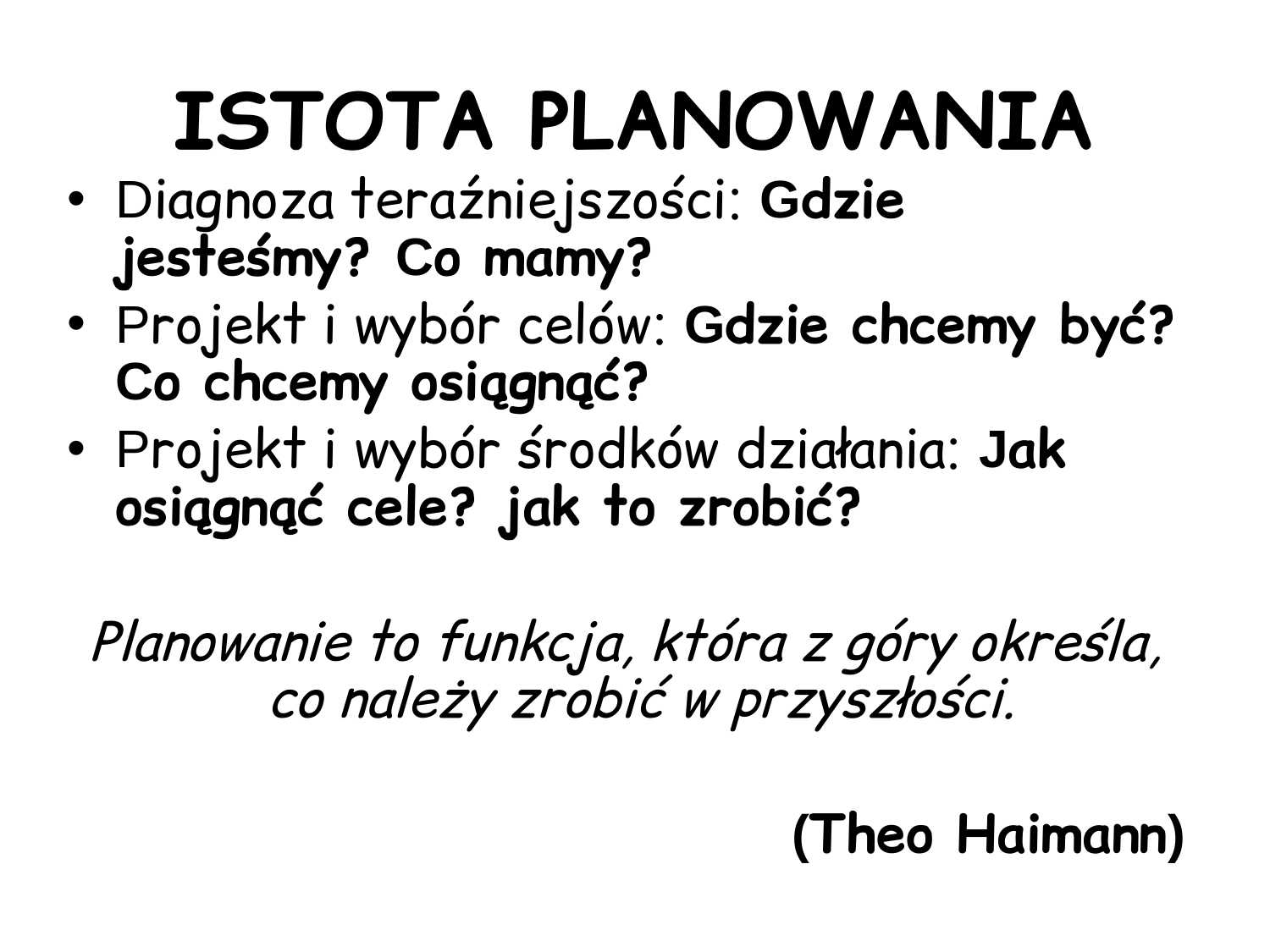

# ISTOTA PLANOWANIA
Diagnoza teraźniejszości: Gdzie jesteśmy? Co mamy?
Projekt i wybór celów: Gdzie chcemy być? Co chcemy osiągnąć?
Projekt i wybór środków działania: Jak osiągnąć cele? jak to zrobić?

Planowanie to funkcja, która z góry określa, co należy zrobić w przyszłości.

(Theo Haimann)